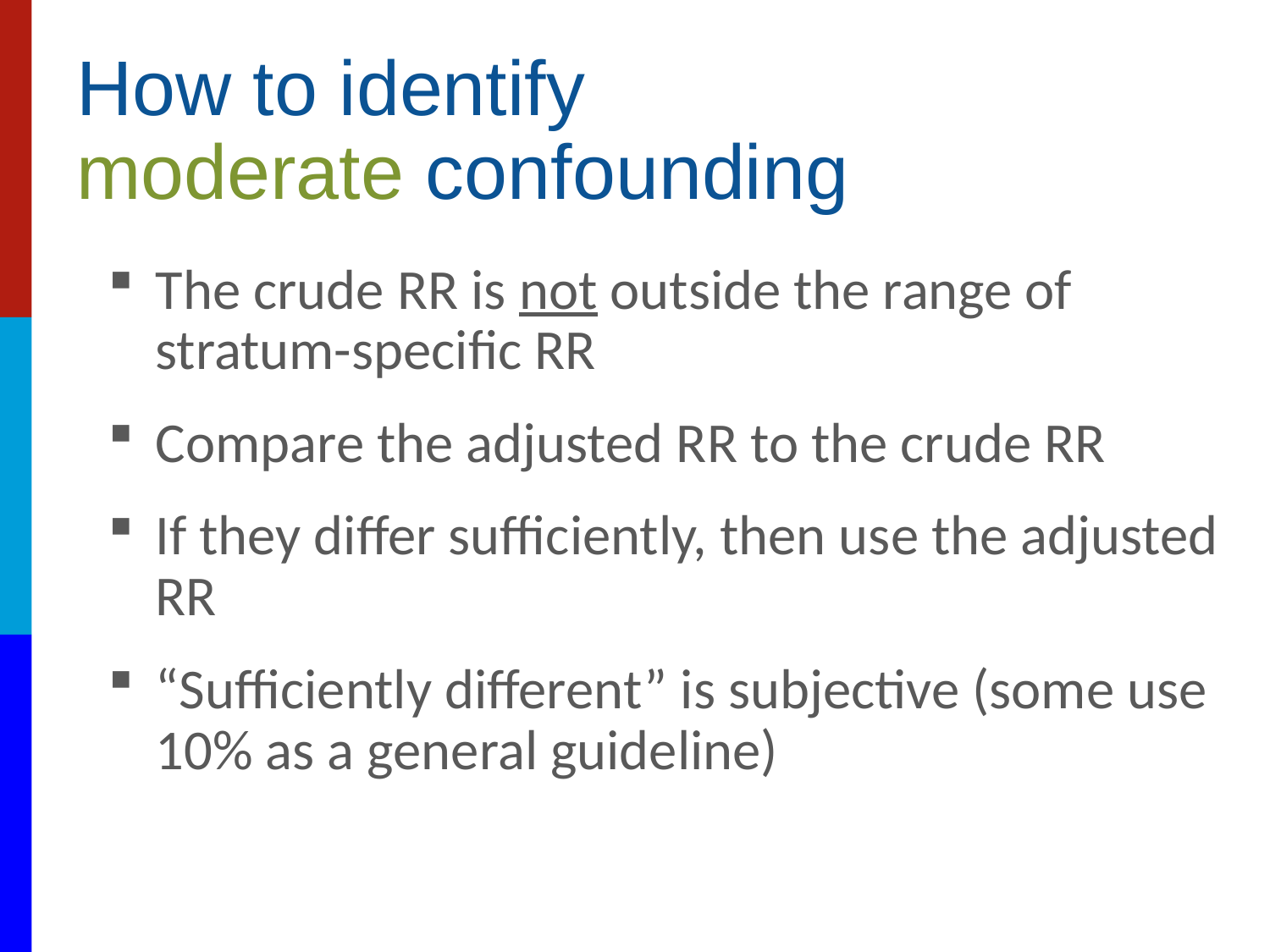

# How to identify  moderate confounding
The crude RR is not outside the range of stratum-specific RR
Compare the adjusted RR to the crude RR
If they differ sufficiently, then use the adjusted RR
“Sufficiently different” is subjective (some use 10% as a general guideline)